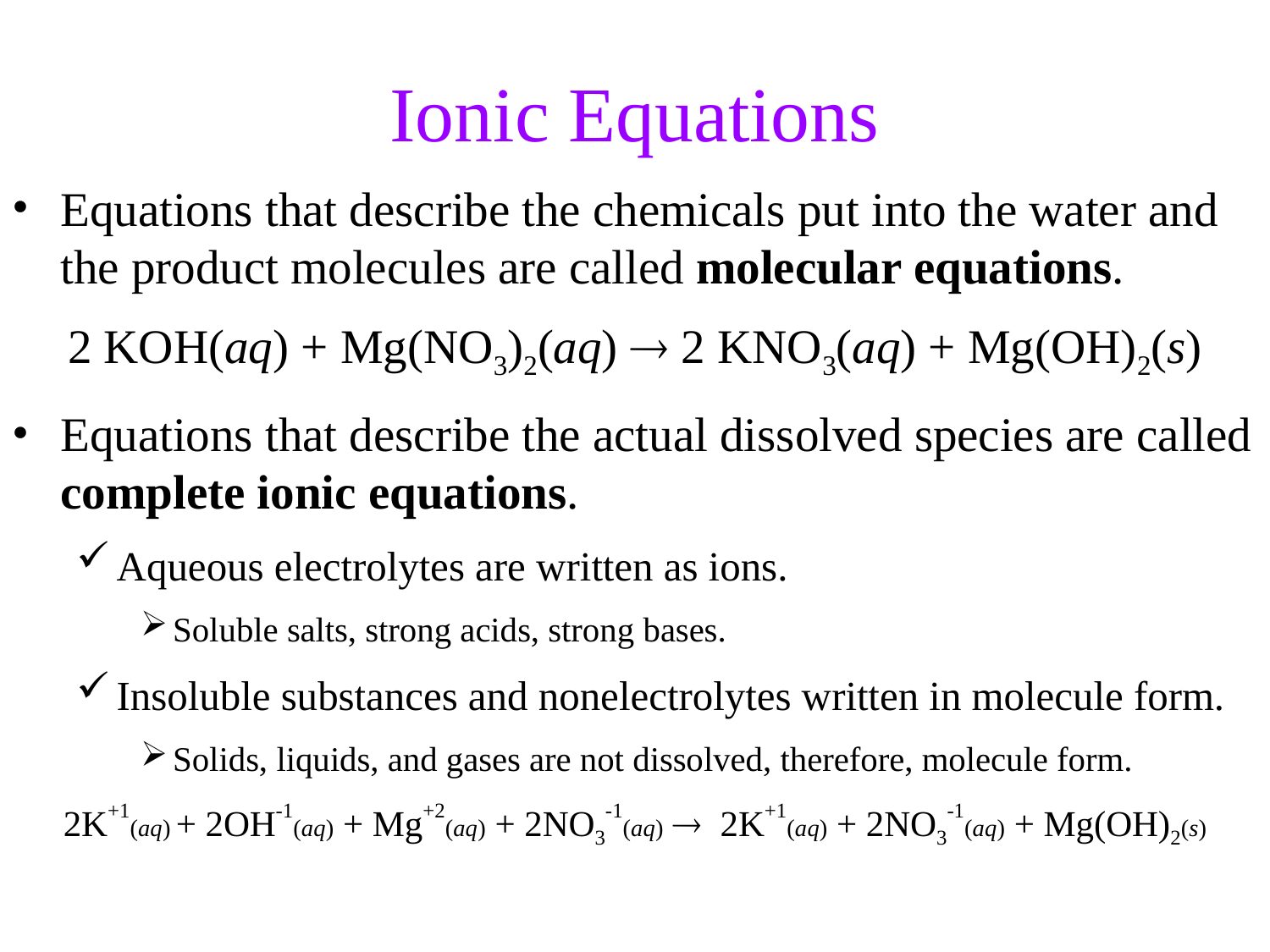

Ionic Equations
Equations that describe the chemicals put into the water and the product molecules are called molecular equations.
2 KOH(aq) + Mg(NO3)2(aq) → 2 KNO3(aq) + Mg(OH)2(s)
Equations that describe the actual dissolved species are called complete ionic equations.
Aqueous electrolytes are written as ions.
Soluble salts, strong acids, strong bases.
Insoluble substances and nonelectrolytes written in molecule form.
Solids, liquids, and gases are not dissolved, therefore, molecule form.
2K+1(aq) + 2OH-1(aq) + Mg+2(aq) + 2NO3-1(aq) → 2K+1(aq) + 2NO3-1(aq) + Mg(OH)2(s)